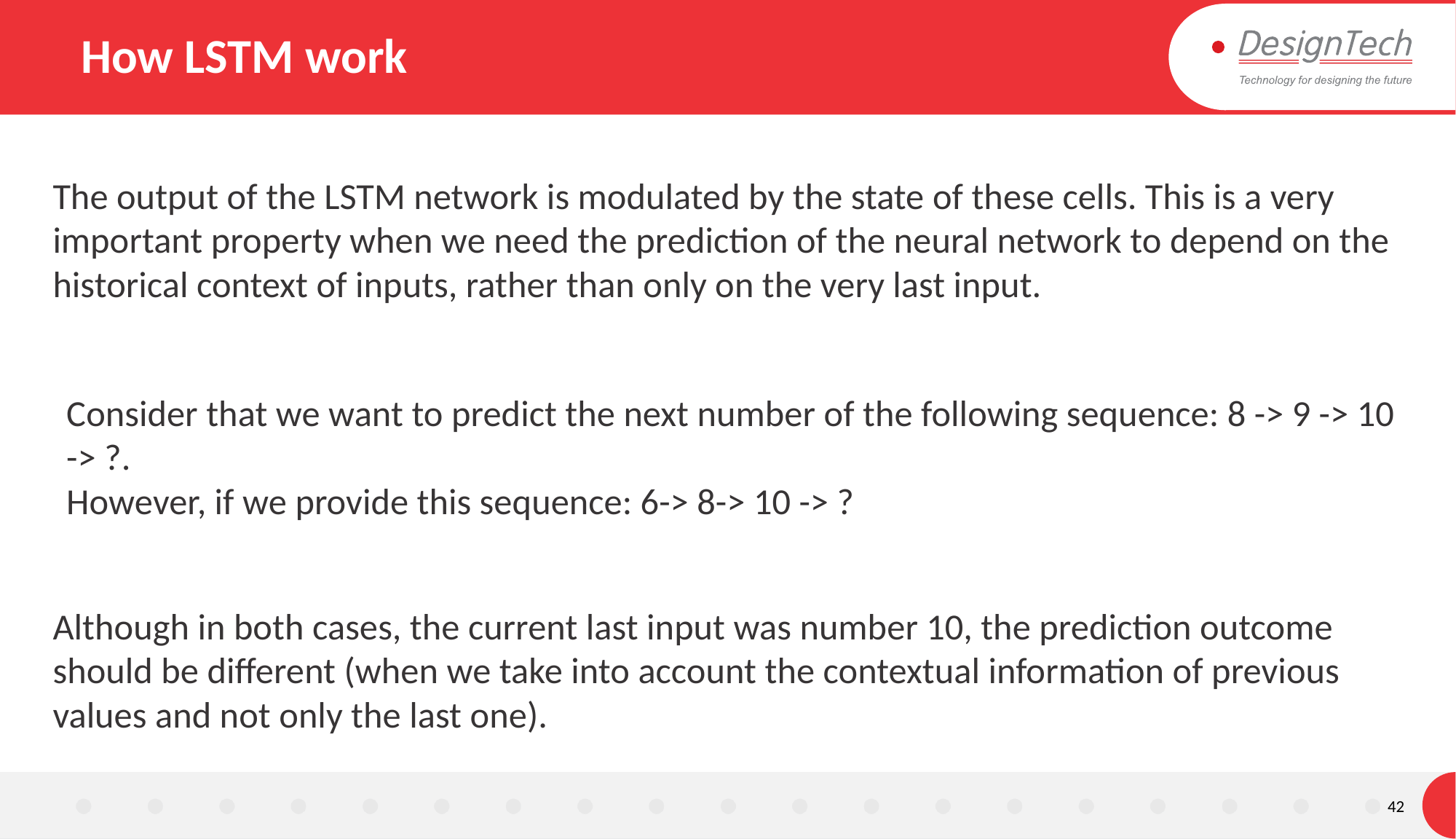

# How LSTM work
The output of the LSTM network is modulated by the state of these cells. This is a very important property when we need the prediction of the neural network to depend on the historical context of inputs, rather than only on the very last input.
Consider that we want to predict the next number of the following sequence: 8 -> 9 -> 10 -> ?.
However, if we provide this sequence: 6-> 8-> 10 -> ?
Although in both cases, the current last input was number 10, the prediction outcome should be different (when we take into account the contextual information of previous values and not only the last one).
42